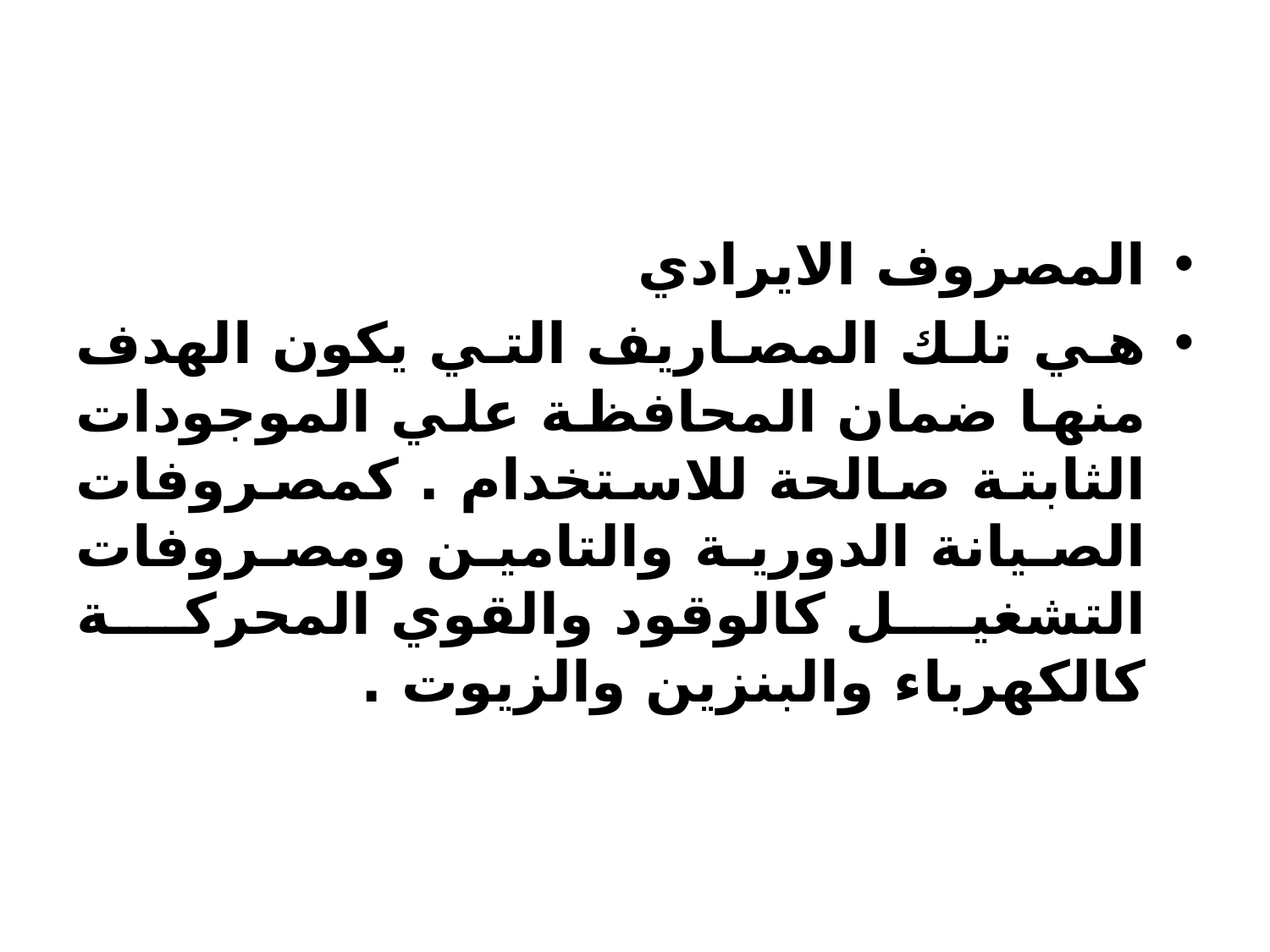

المصروف الايرادي
هي تلك المصاريف التي يكون الهدف منها ضمان المحافظة علي الموجودات الثابتة صالحة للاستخدام . كمصروفات الصيانة الدورية والتامين ومصروفات التشغيل كالوقود والقوي المحركة كالكهرباء والبنزين والزيوت .